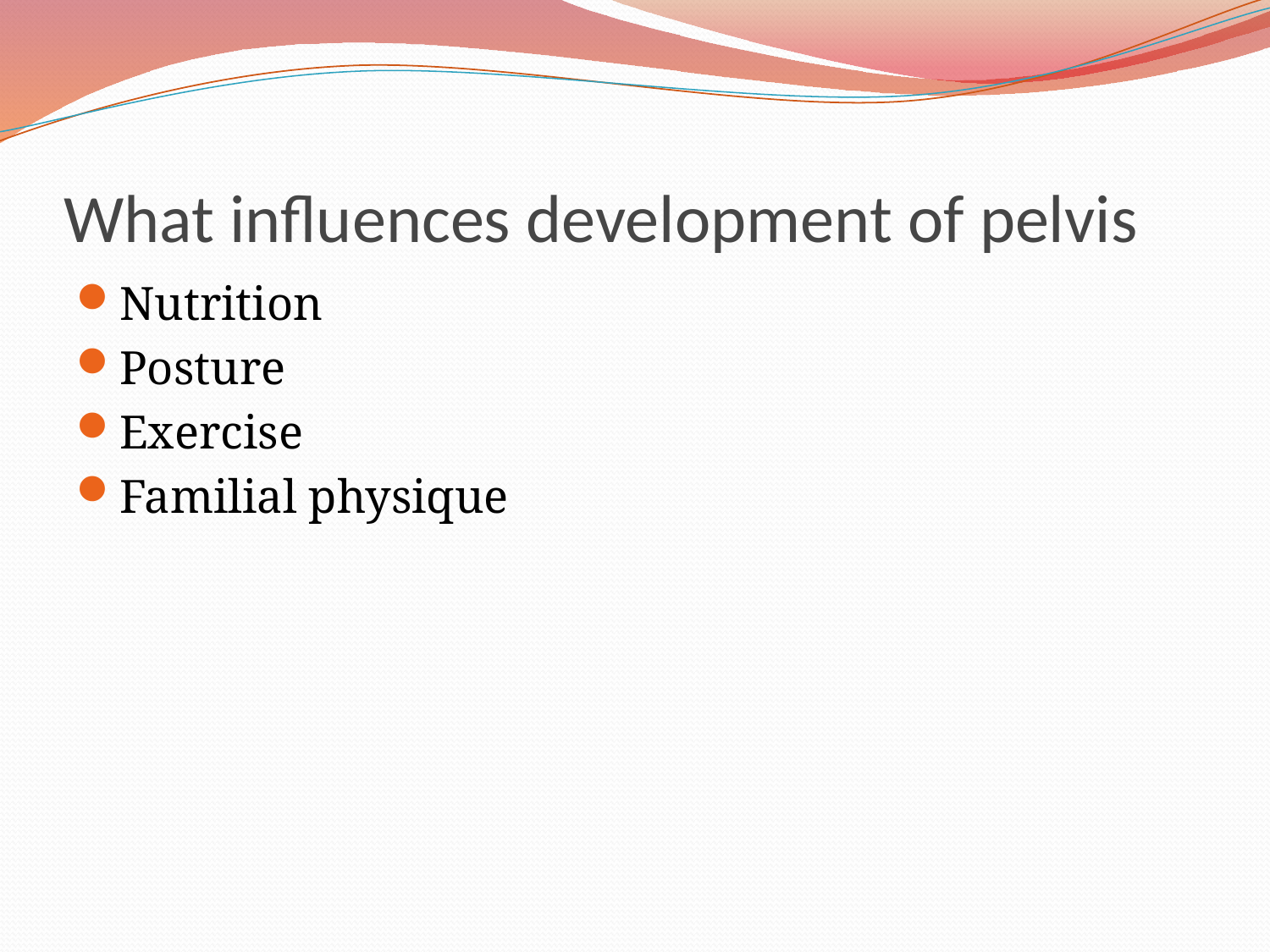

# What influences development of pelvis
Nutrition
Posture
Exercise
Familial physique